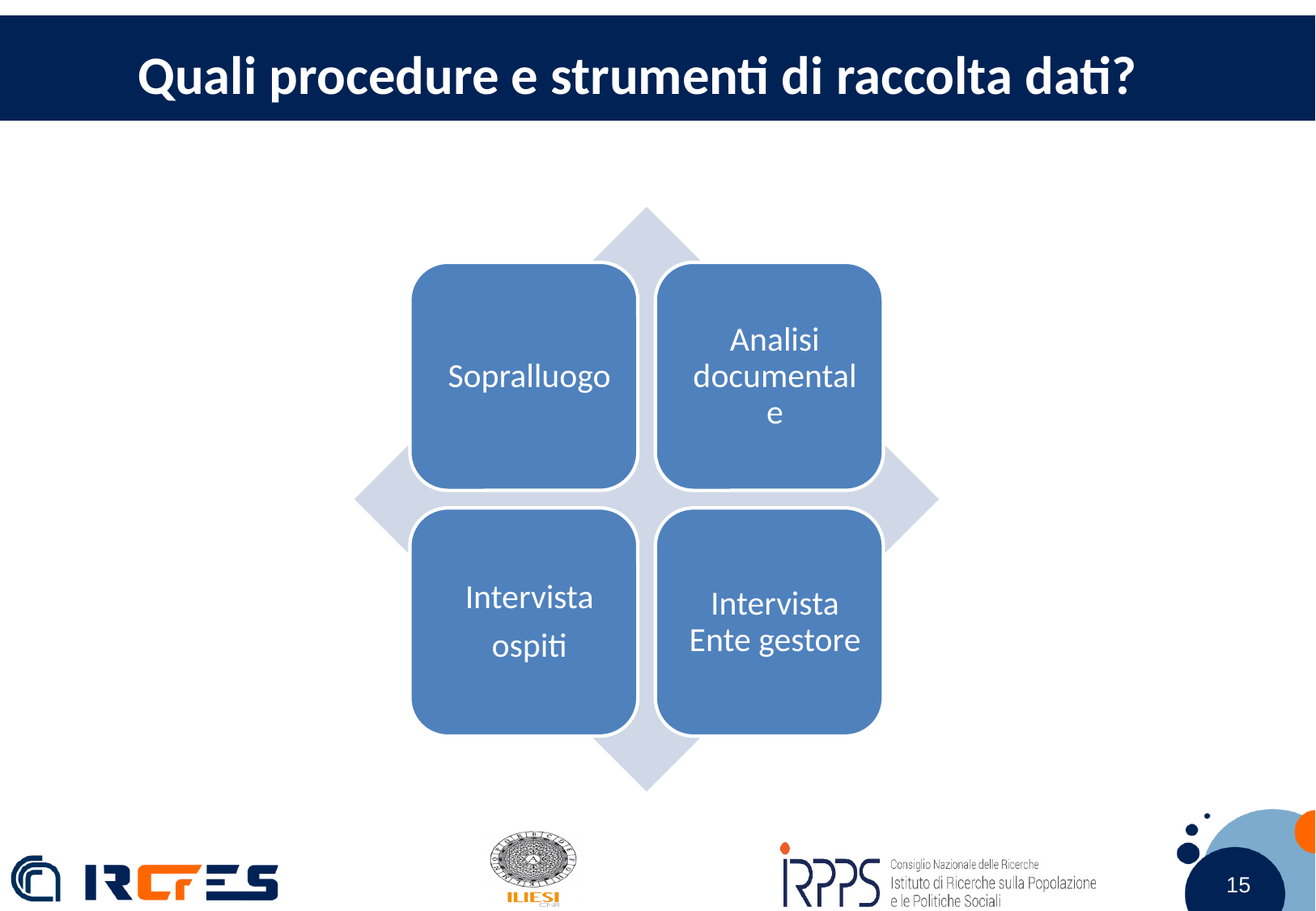

Quali procedure e strumenti di raccolta dati?
Sopralluogo
Analisi documentale
Intervista
ospiti
Intervista Ente gestore